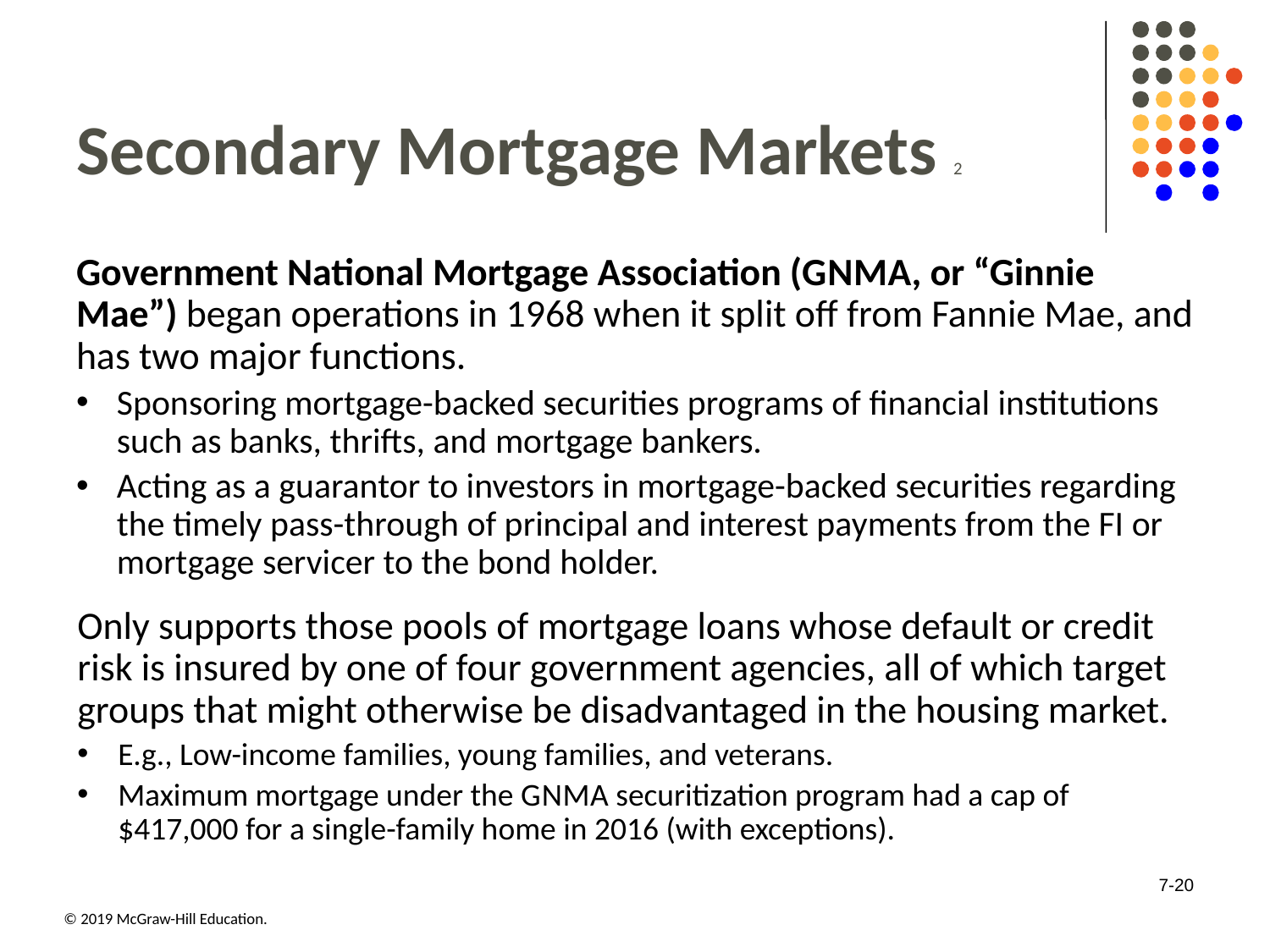

# Secondary Mortgage Markets 2
Government National Mortgage Association (G N M A, or “Ginnie Mae”) began operations in 1968 when it split off from Fannie Mae, and has two major functions.
Sponsoring mortgage-backed securities programs of financial institutions such as banks, thrifts, and mortgage bankers.
Acting as a guarantor to investors in mortgage-backed securities regarding the timely pass-through of principal and interest payments from the FI or mortgage servicer to the bond holder.
Only supports those pools of mortgage loans whose default or credit risk is insured by one of four government agencies, all of which target groups that might otherwise be disadvantaged in the housing market.
E.g., Low-income families, young families, and veterans.
Maximum mortgage under the G N M A securitization program had a cap of $417,000 for a single-family home in 2016 (with exceptions).
7-20